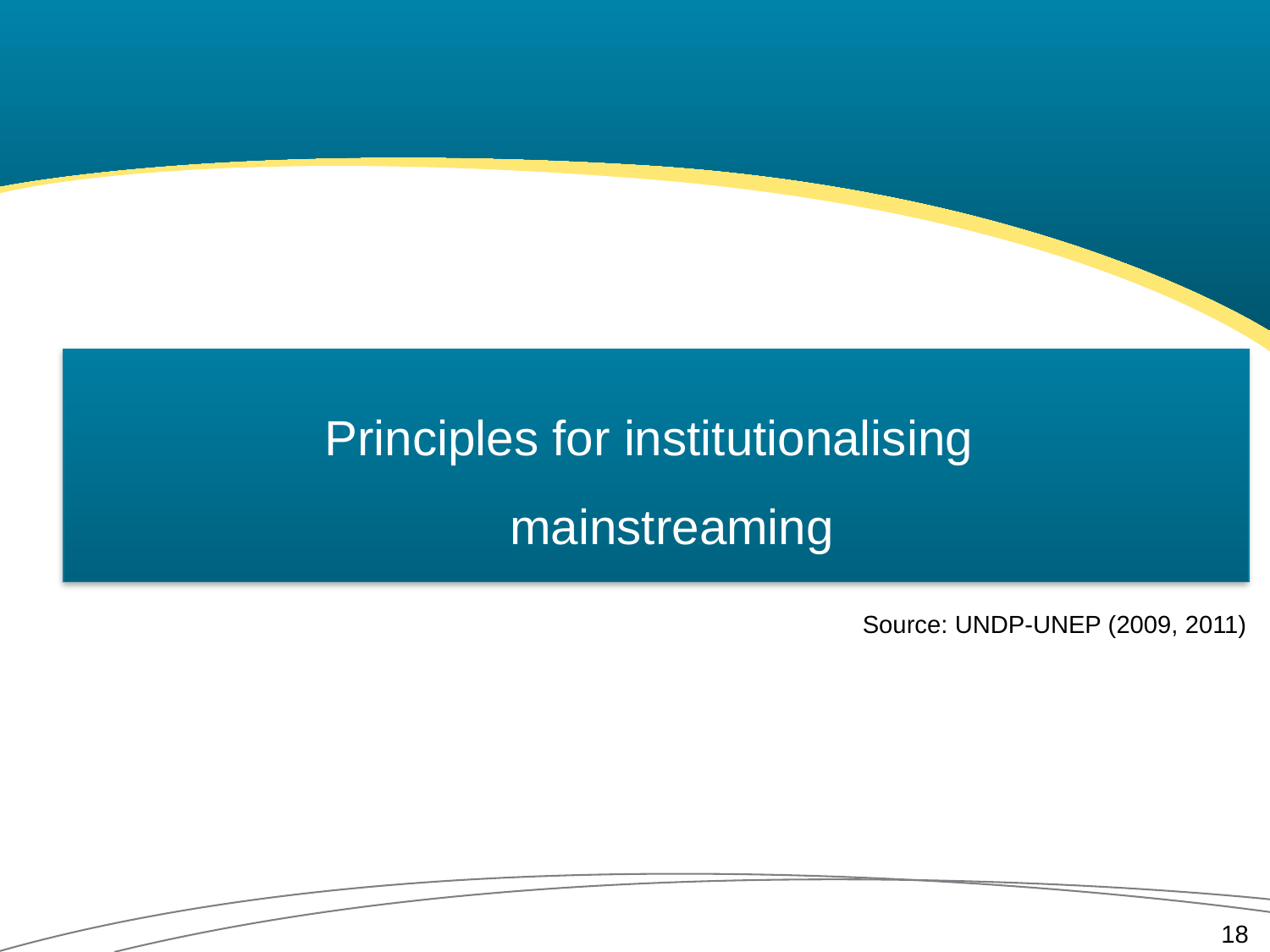

Principles for institutionalising
mainstreaming
Source: UNDP-UNEP (2009, 2011)
18